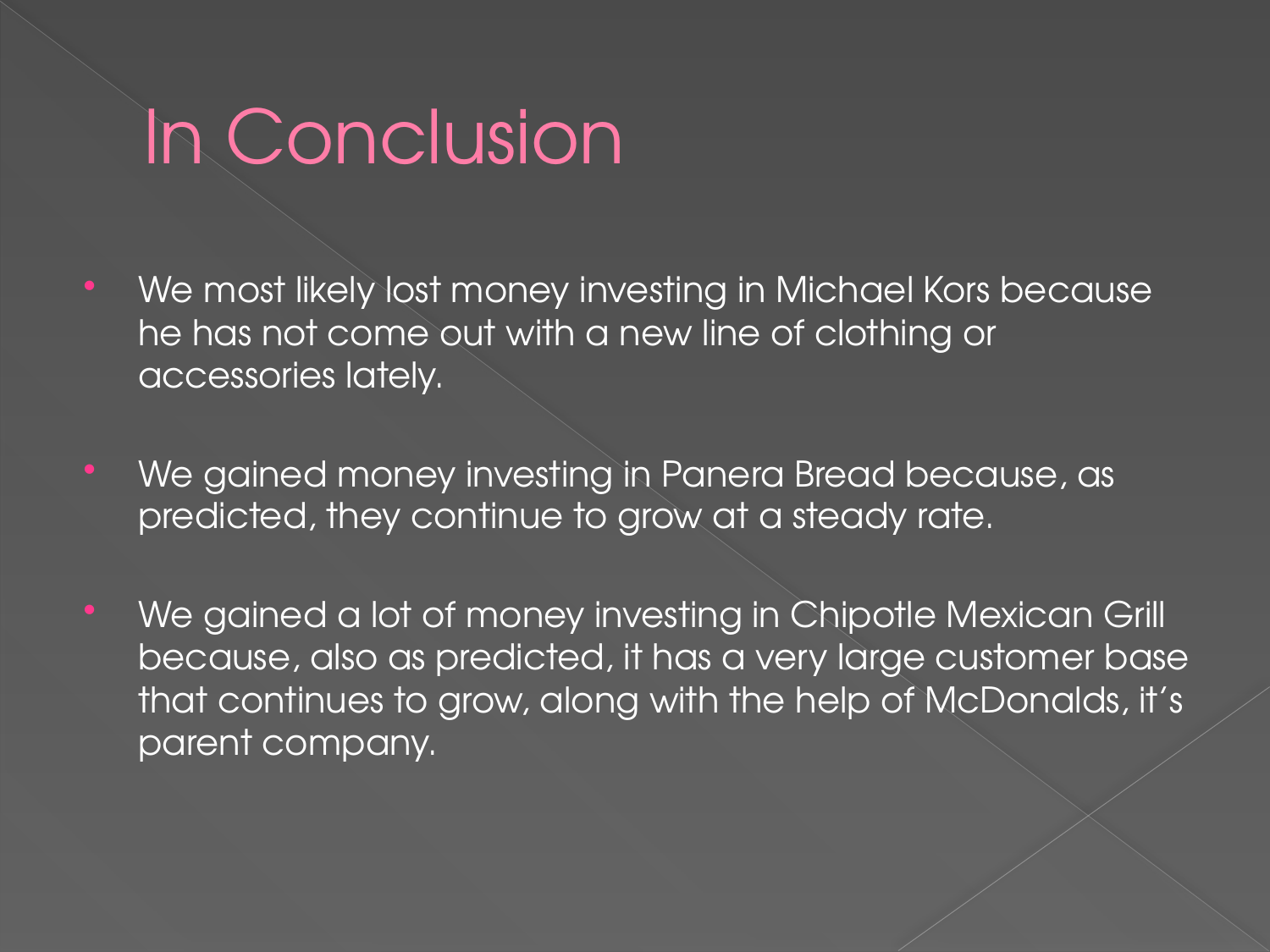

# In Conclusion
We most likely lost money investing in Michael Kors because he has not come out with a new line of clothing or accessories lately.

We gained money investing in Panera Bread because, as predicted, they continue to grow at a steady rate.

We gained a lot of money investing in Chipotle Mexican Grill because, also as predicted, it has a very large customer base that continues to grow, along with the help of McDonalds, it’s parent company.